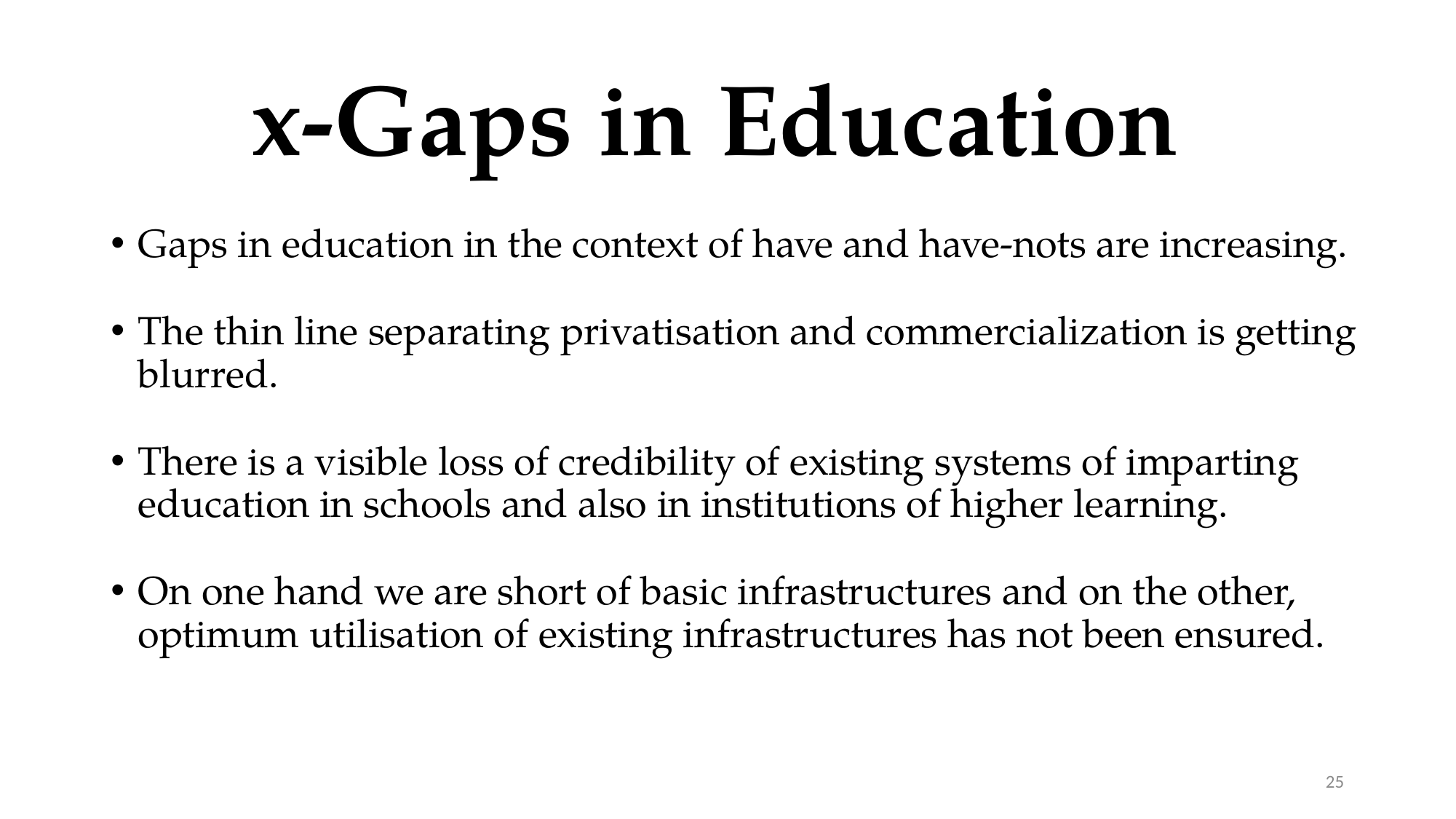

# x-Gaps in Education
Gaps in education in the context of have and have-nots are increasing.

The thin line separating privatisation and commercialization is getting blurred.

There is a visible loss of credibility of existing systems of imparting education in schools and also in institutions of higher learning.

On one hand we are short of basic infrastructures and on the other, optimum utilisation of existing infrastructures has not been ensured.

25